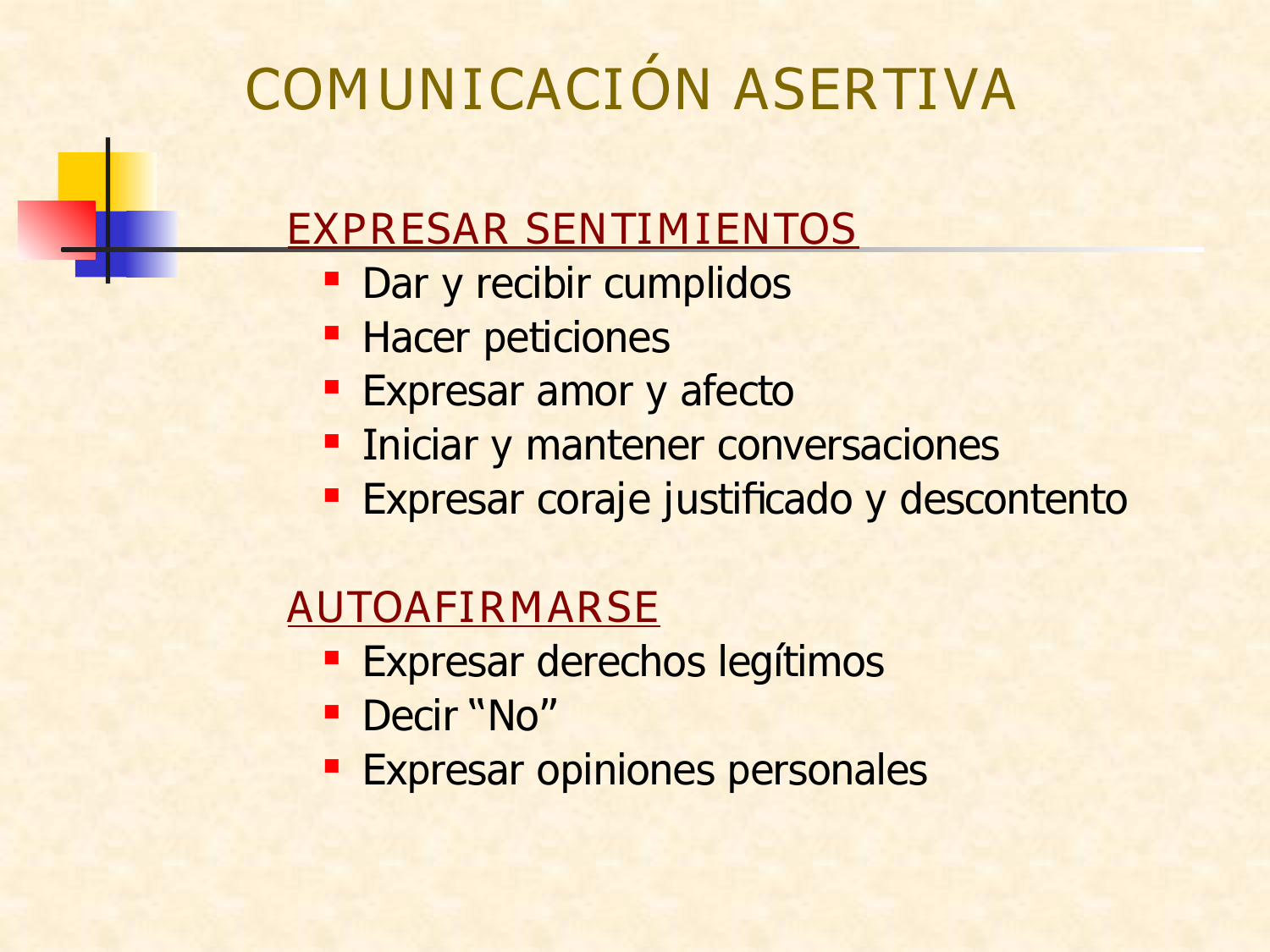

# COMUNICACIÓN ASERTIVA
EXPRESAR SENTIMIENTOS
Dar y recibir cumplidos
Hacer peticiones
Expresar amor y afecto
Iniciar y mantener conversaciones
Expresar coraje justificado y descontento

AUTOAFIRMARSE
Expresar derechos legítimos
Decir “No”
Expresar opiniones personales